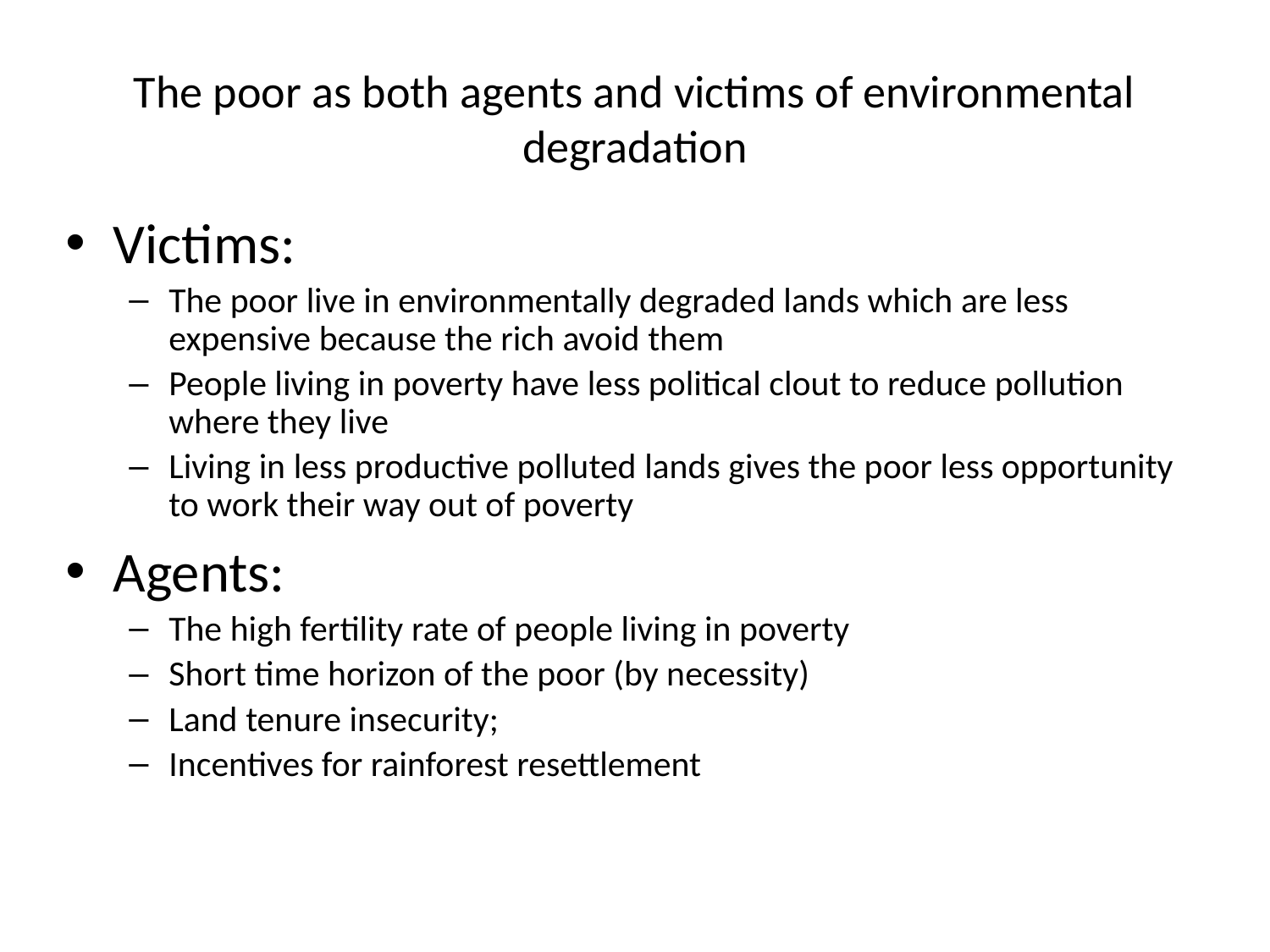

The poor as both agents and victims of environmental degradation
Victims:
The poor live in environmentally degraded lands which are less expensive because the rich avoid them
People living in poverty have less political clout to reduce pollution where they live
Living in less productive polluted lands gives the poor less opportunity to work their way out of poverty
Agents:
The high fertility rate of people living in poverty
Short time horizon of the poor (by necessity)
Land tenure insecurity;
Incentives for rainforest resettlement